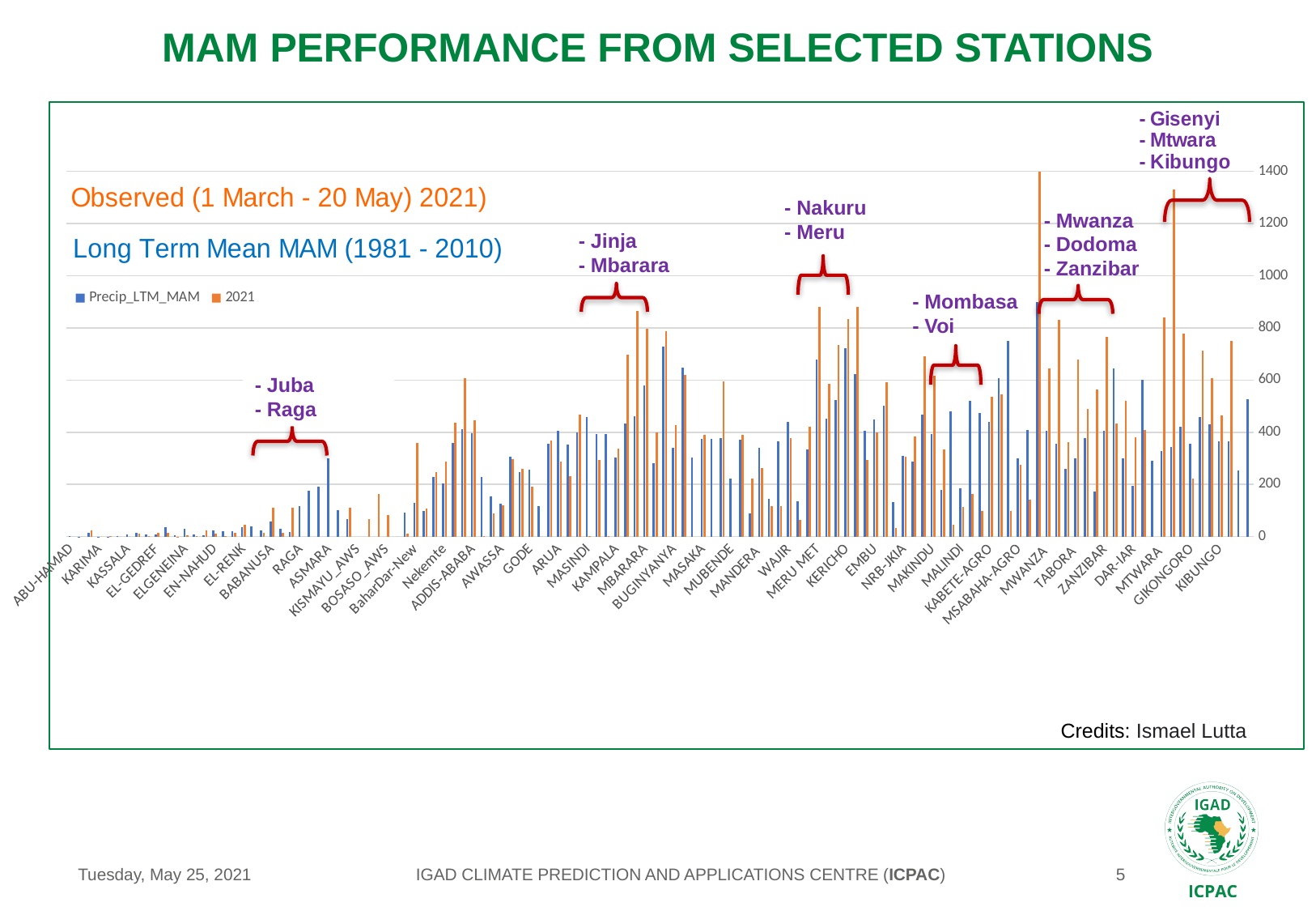

# MAM performance from selected Stations

### Chart: Long Term Mean MAM (1981 - 2010)

| Category | Precip_LTM_MAM |  |
|---|---|---|
| ABU-HAMAD | 0.55 | 0.0 |
| P-SUDAN | 0.31 | 0.0 |
| NDONGOLA | 14.78 | 24.2 |
| KARIMA | 0.25 | 0.0 |
| ATBARA | 0.15 | 1.0 |
| KHARTOUM | 2.7800000000000002 | 0.0 |
| KASSALA | 8.0 | 0.0 |
| E-DUEIM | 15.79 | 11.0 |
| WAD-MEDANI | 9.31 | 2.0 |
| EL-GEDREF | 7.75 | 15.8 |
| ELFASHER | 34.77 | 13.9 |
| SENNAR | 3.9 | 0.2 |
| ELGENEINA | 29.65 | 4.6 |
|  EL-OBEID | 8.450000000000001 | 0.7 |
| KOSTI | 6.5 | 23.3 |
| EN-NAHUD | 24.5 | 11.9 |
| NYALA | 21.07 | 3.0 |
| ABU-NAAMA | 20.06 | 16.1 |
| EL-RENK | 35.2 | 46.0 |
| RASHAD | 39.550000000000004 | None |
| ED-DAMAZINE | 25.1 | 15.2 |
| BABANUSA | 57.37 | 110.8 |
| KADUGULI | 29.54 | 13.9 |
| MALAKAL | 18.1 | 112.1 |
| RAGA | 116.03 | None |
| WAU | 175.7 | None |
| JUBA | 193.0 | None |
| ASMARA | 300.16999999999996 | None |
| DJIBOUTI-AERO | 101.03 | None |
| MOGADISHU_AWS | 66.06 | 111.20000000000002 |
| KISMAYU_AWS | None | None |
| HARGEISA_AWS | None | 68.0 |
| GALKACYO_AWS | None | 164.0 |
| BOSASO_AWS | None | 83.0 |
| Mekele  | None | 0.0 |
| Gondar-AP | 91.92 | 10.2 |
| BaharDar-New | 129.77 | 359.40000000000003 |
| Combolcha | 99.9 | 107.69999999999999 |
| Debre-Markos  | 228.65 | 245.89999999999998 |
| Nekemte | 202.46999999999997 | 289.0 |
| JIMMA | 357.73 | 436.20000000000005 |
| GORE | 412.63 | 607.2 |
| ADDIS-ABABA | 396.49 | 447.5 |
| DEBRE-ZEIT | 229.89999999999998 | 3.0 |
| METEHARA | 155.49 | 90.19999999999999 |
| AWASSA | 125.11999999999999 | 119.80000000000001 |
| DIRE-DAWA | 306.33000000000004 | 298.1 |
| ROBE | 248.76 | 258.6 |
| GODE | 255.49 | 190.29999999999998 |
| ARBA MUNICH | 116.71000000000001 | 0.0 |
| NEGHELLE | 354.5 | 368.7 |
| ARUA | 404.43 | 287.2 |
| GULU | 353.45000000000005 | 230.70000000000002 |
| LIRA | 400.84000000000003 | 466.5 |
| MASINDI | 457.58000000000004 | 1.0 |
| SOROTI | 392.96 | 294.0 |
| KASESE | 393.76 | 1.2 |
| KAMPALA | 301.82000000000005 | 337.5 |
| JINJA | 434.08000000000004 | 697.6 |
| TORORO | 461.98 | 865.4 |
| MBARARA | 578.4000000000001 | 797.7 |
| ENTEBBE | 280.49 | 399.5 |
| KABALE | 727.84 | 788.1999999999999 |
| BUGINYANYA | 340.93 | 428.9 |
| BUSHENYI | 648.13 | 621.3 |
| KITGUM | 302.65 | None |
| MASAKA | 375.21000000000004 | 389.9 |
| NAMULONGE | 373.89 | 0.0 |
| KOTIDO | 377.59000000000003 | 593.5000000000001 |
| MUBENDE | 221.53 | None |
| LODWAR  | 372.31 | 389.2 |
| MOYALE | 88.76 | 221.1 |
| MANDERA  | 340.24 | 262.21 |
| MARSABIT | 144.85000000000002 | 116.5 |
| KITALE | 366.62 | 118.4 |
| WAJIR | 440.60999999999996 | 376.5 |
| ELDORET | 135.74 | 63.0 |
| KAKAMEGA | 333.59 | 422.30000000000007 |
| MERU MET | 678.19 | 880.51 |
| KISUMU | 452.77 | 584.6000000000001 |
| KISII | 523.26 | 735.7099999999999 |
| KERICHO | 721.02 | 834.8000000000001 |
| NAKURU  | 623.47 | 879.6999999999999 |
| NYERI | 406.71000000000004 | 294.40000000000003 |
| EMBU | 449.48 | 399.71999999999997 |
| GARISSA | 502.93 | 590.82 |
| NAROK  | 131.47 | 33.0 |
| NRB-JKIA | 309.98 | 305.40999999999997 |
| DAGORETTI | 288.24 | 385.29999999999995 |
| NRB WILSON | 467.78 | 691.22 |
| MAKINDU | 392.73 | 615.9 |
| LAMU | 179.23 | 332.8 |
| VOI | 479.36 | 45.39999999999999 |
| MALINDI | 185.0 | 112.60000000000001 |
|  MOMBASA | 521.74 | 164.4 |
| THIKA-AGRO | 475.06 | 99.32000000000001 |
| KABETE-AGRO | 441.01 | 536.4 |
| MTWAPA-AGRO | 607.69 | 546.12 |
| NYAHURURU-AGRO | 750.98 | 97.89999999999999 |
| MSABAHA-AGRO | 299.71 | 274.29999999999995 |
| BUKOBA   | 407.6 | 140.41 |
| MUSOMA | 899.95 | 1448.7 |
| MWANZA  | 406.55 | 644.0 |
| KILIM-AIR | 356.1 | 830.2 |
| KIGOMA  | 260.65 | 362.0 |
| TABORA  | 299.42999999999995 | 678.1 |
| DODOMA | 379.09 | 489.49999999999994 |
| MOROGORO  | 172.54 | 565.1999999999999 |
| ZANZIBAR | 406.23999999999995 | 764.4000000000001 |
| SUMBAWANGA | 645.85 | 434.6 |
| IRINGA | 301.1 | 521.9 |
| DAR-IAR | 195.48 | 379.4 |
| MBEYA  | 601.58 | 408.3 |
| SONGEA  | 290.29999999999995 | None |
| MTWARA  | 329.28 | 841.0 |
| KAMEMBE  | 343.75 | 1331.5 |
| GISENYI | 421.65 | 778.5 |
| GIKONGORO | 355.60999999999996 | 221.19999999999996 |
| BYUMBA  | 456.94000000000005 | 711.8999999999999 |
| KIGALI | 431.79 | 606.7 |
| KIBUNGO | 366.79 | 463.50000000000006 |
| BUJUMBURA-AERO | 366.1 | 750.3000000000001 |
| MUYINGA | 253.12 | None |
- Nakuru
- Meru
- Mwanza
- Dodoma
- Zanzibar
- Jinja
- Mbarara

- Mombasa
- Voi

- Juba
- Raga

Credits: Ismael Lutta
IGAD CLIMATE PREDICTION AND APPLICATIONS CENTRE (ICPAC)
Tuesday, May 25, 2021
5